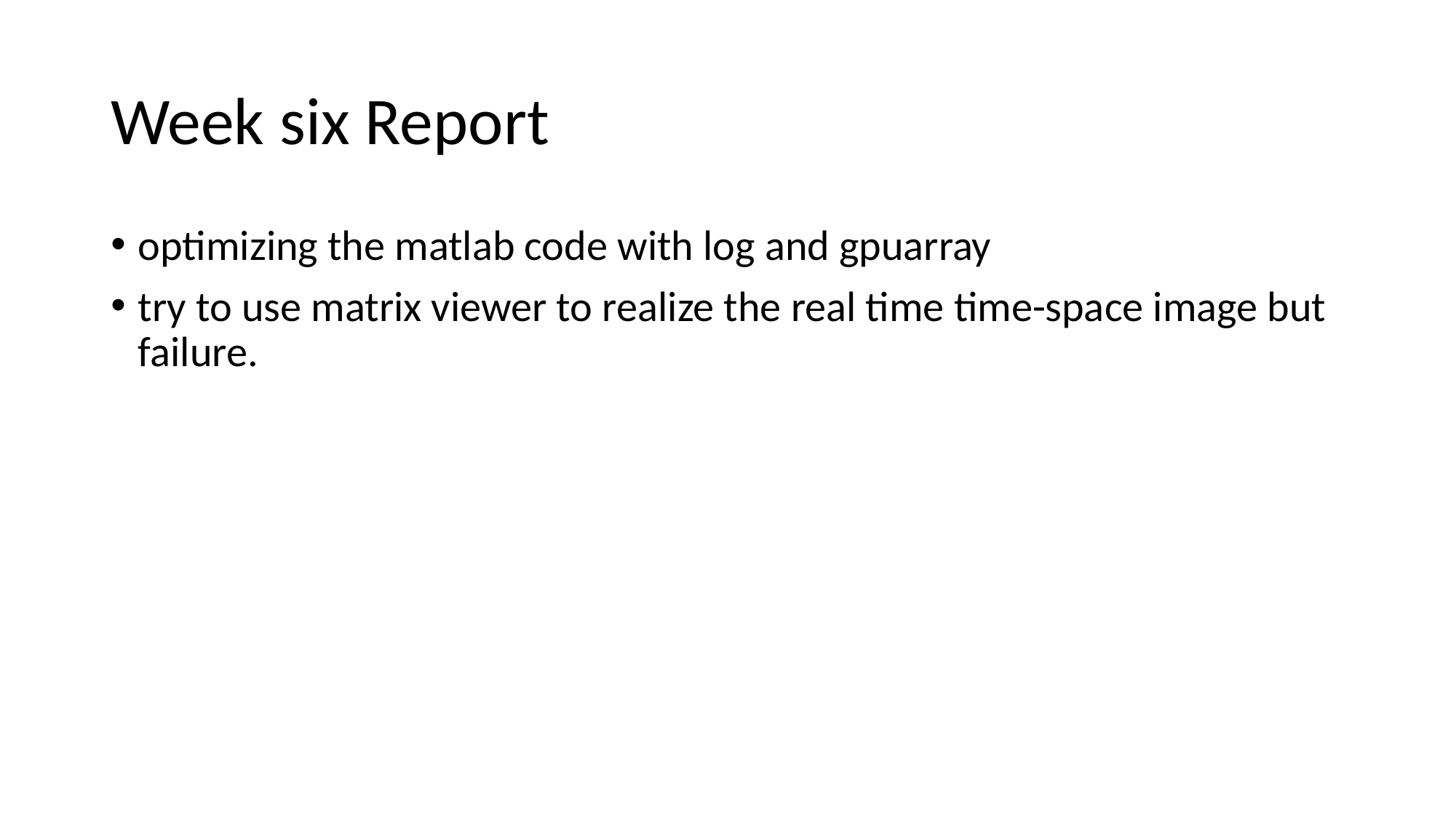

# Week six Report
optimizing the matlab code with log and gpuarray
try to use matrix viewer to realize the real time time-space image but failure.